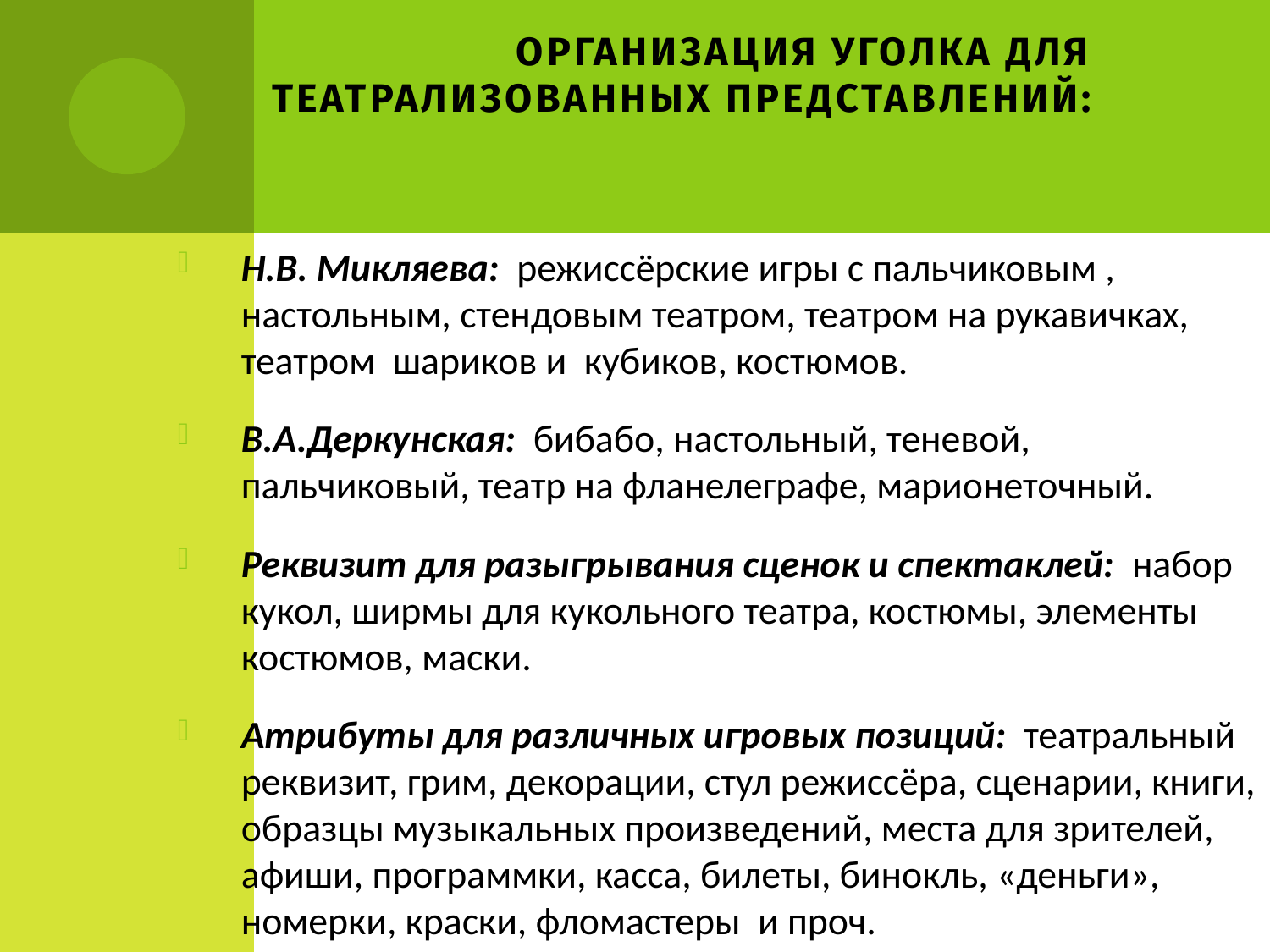

# Организация уголка для театрализованных представлений:
Н.В. Микляева:  режиссёрские игры с пальчиковым , настольным, стендовым театром, театром на рукавичках,  театром  шариков и  кубиков, костюмов.
В.А.Деркунская:  бибабо, настольный, теневой, пальчиковый, театр на фланелеграфе, марионеточный.
Реквизит для разыгрывания сценок и спектаклей:  набор кукол, ширмы для кукольного театра, костюмы, элементы костюмов, маски.
Атрибуты для различных игровых позиций:  театральный реквизит, грим, декорации, стул режиссёра, сценарии, книги, образцы музыкальных произведений, места для зрителей, афиши, программки, касса, билеты, бинокль, «деньги», номерки, краски, фломастеры  и проч.